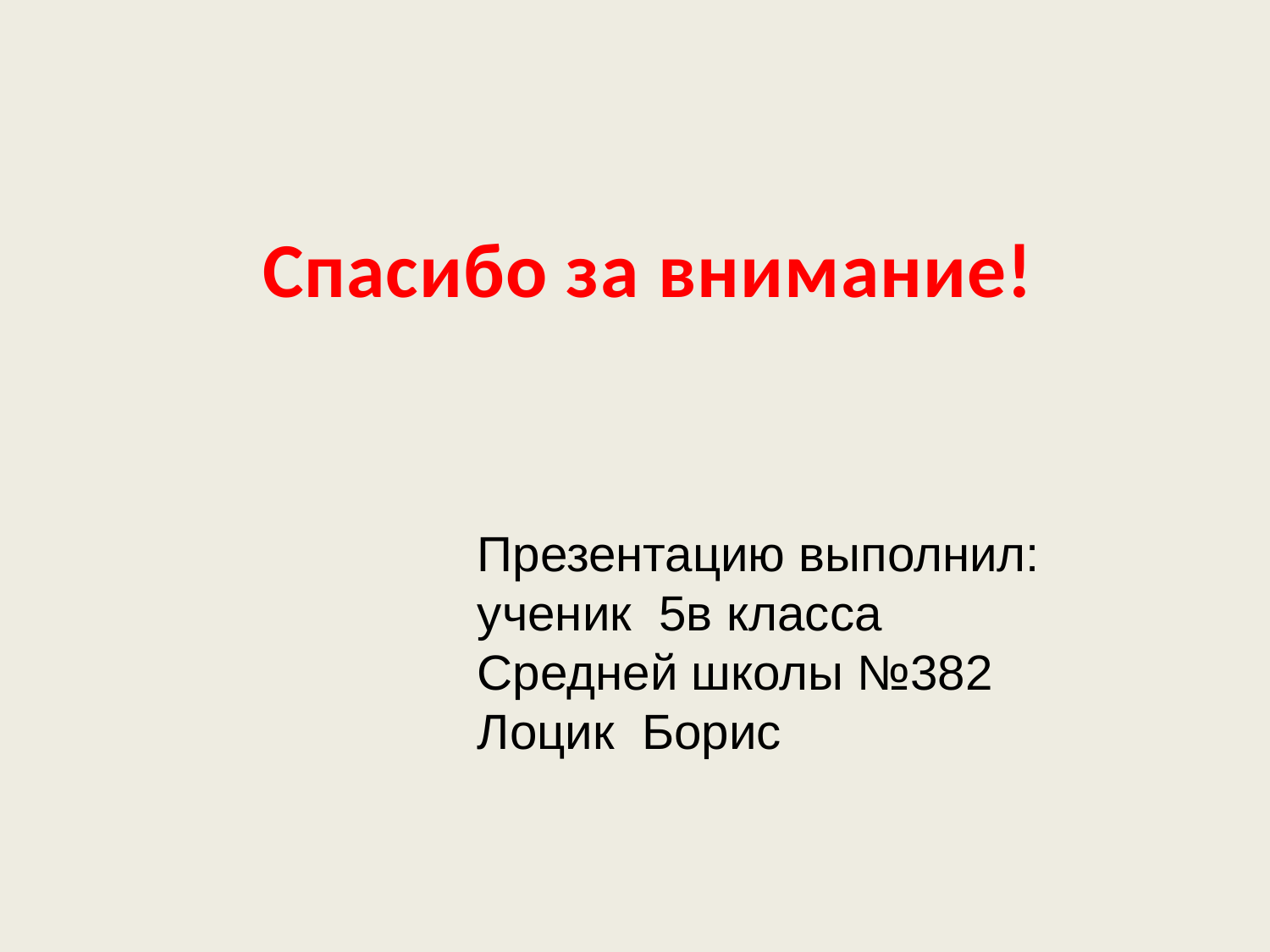

# Спасибо за внимание!
Презентацию выполнил:
ученик  5в класса
Средней школы №382
Лоцик  Борис